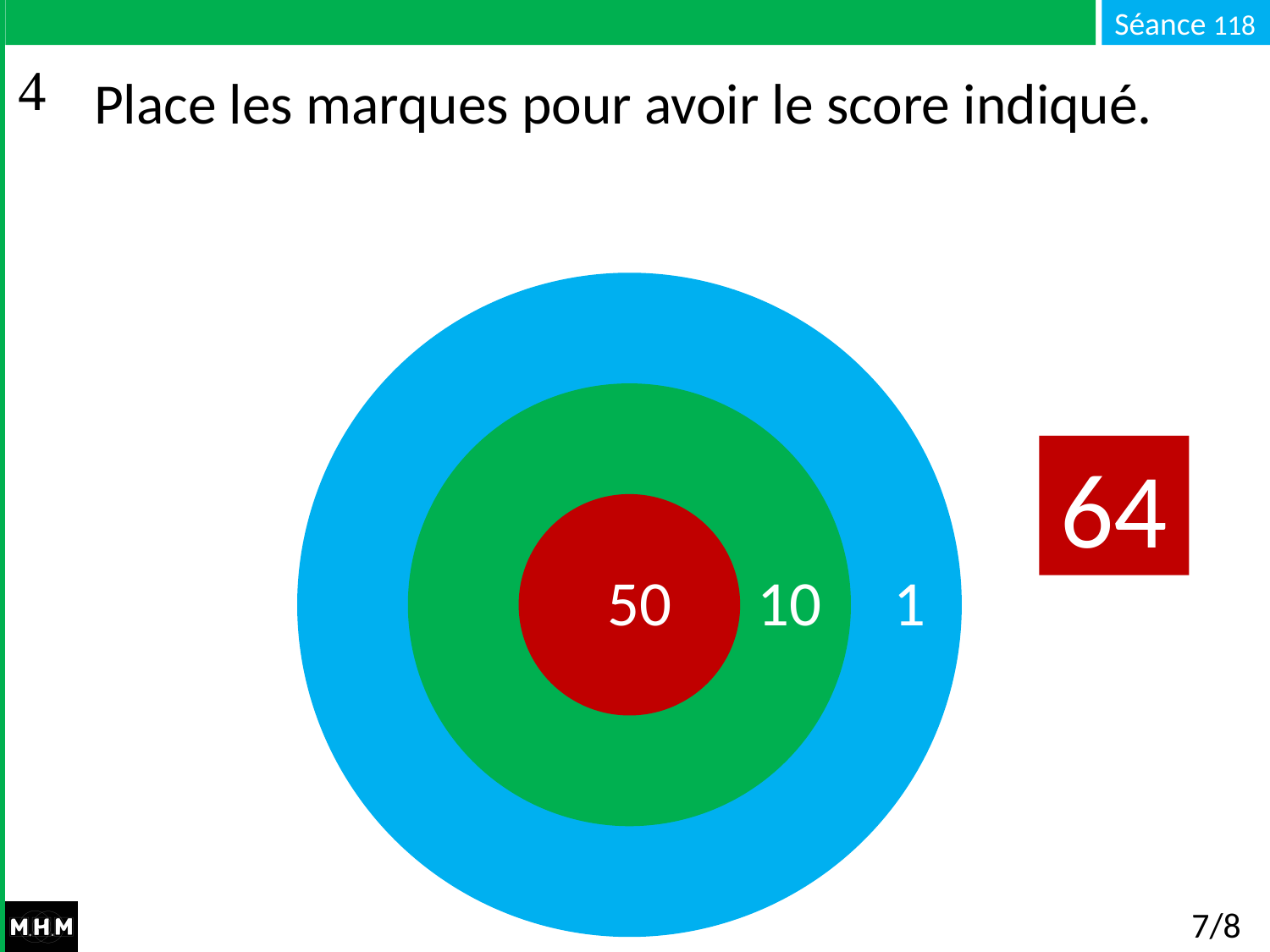

# Place les marques pour avoir le score indiqué.

64
50      10     1
7/8